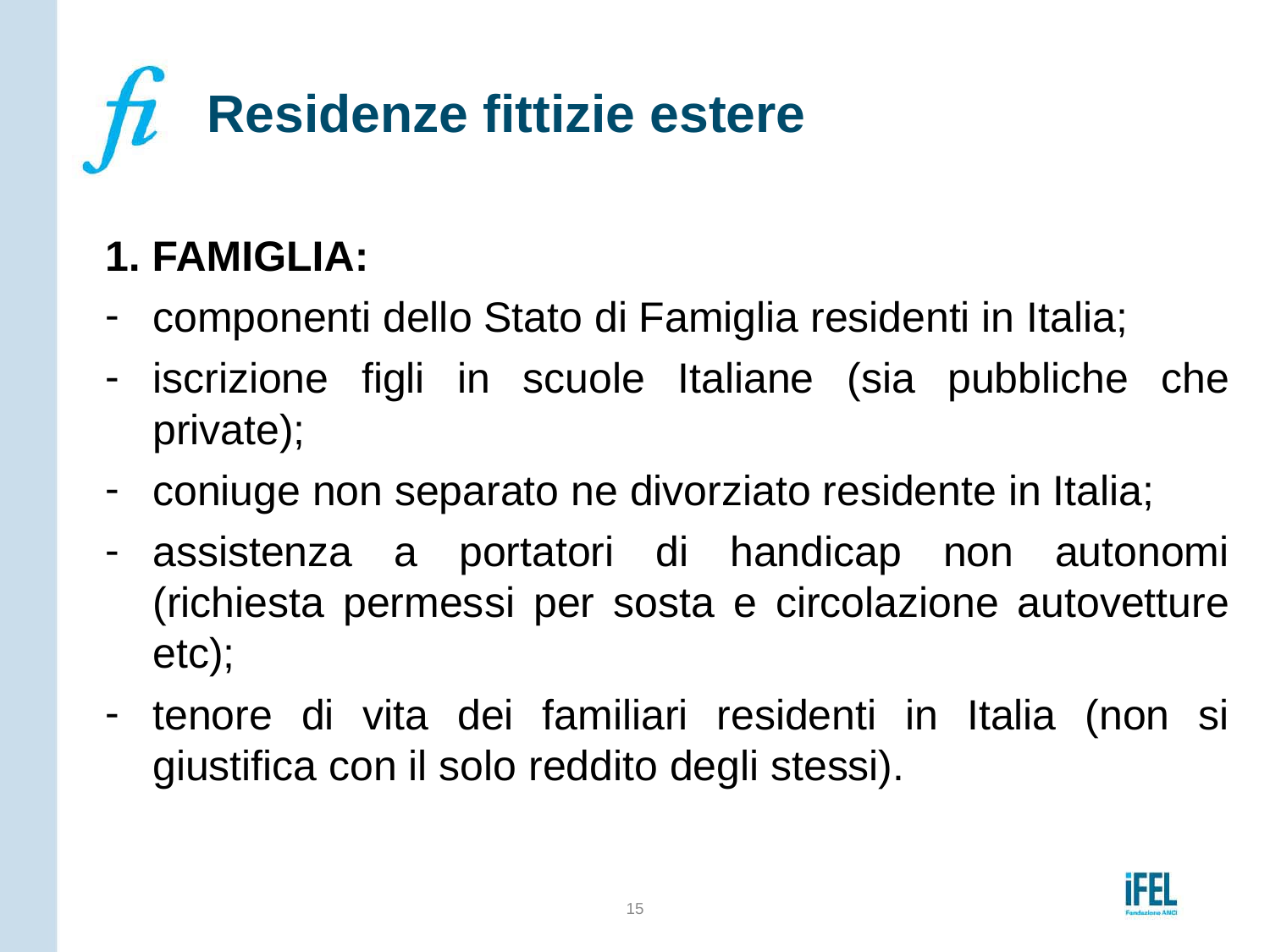

# Residenze fittizie estere
1. FAMIGLIA:
componenti dello Stato di Famiglia residenti in Italia;
iscrizione figli in scuole Italiane (sia pubbliche che private);
coniuge non separato ne divorziato residente in Italia;
assistenza a portatori di handicap non autonomi (richiesta permessi per sosta e circolazione autovetture etc);
tenore di vita dei familiari residenti in Italia (non si giustifica con il solo reddito degli stessi).
15